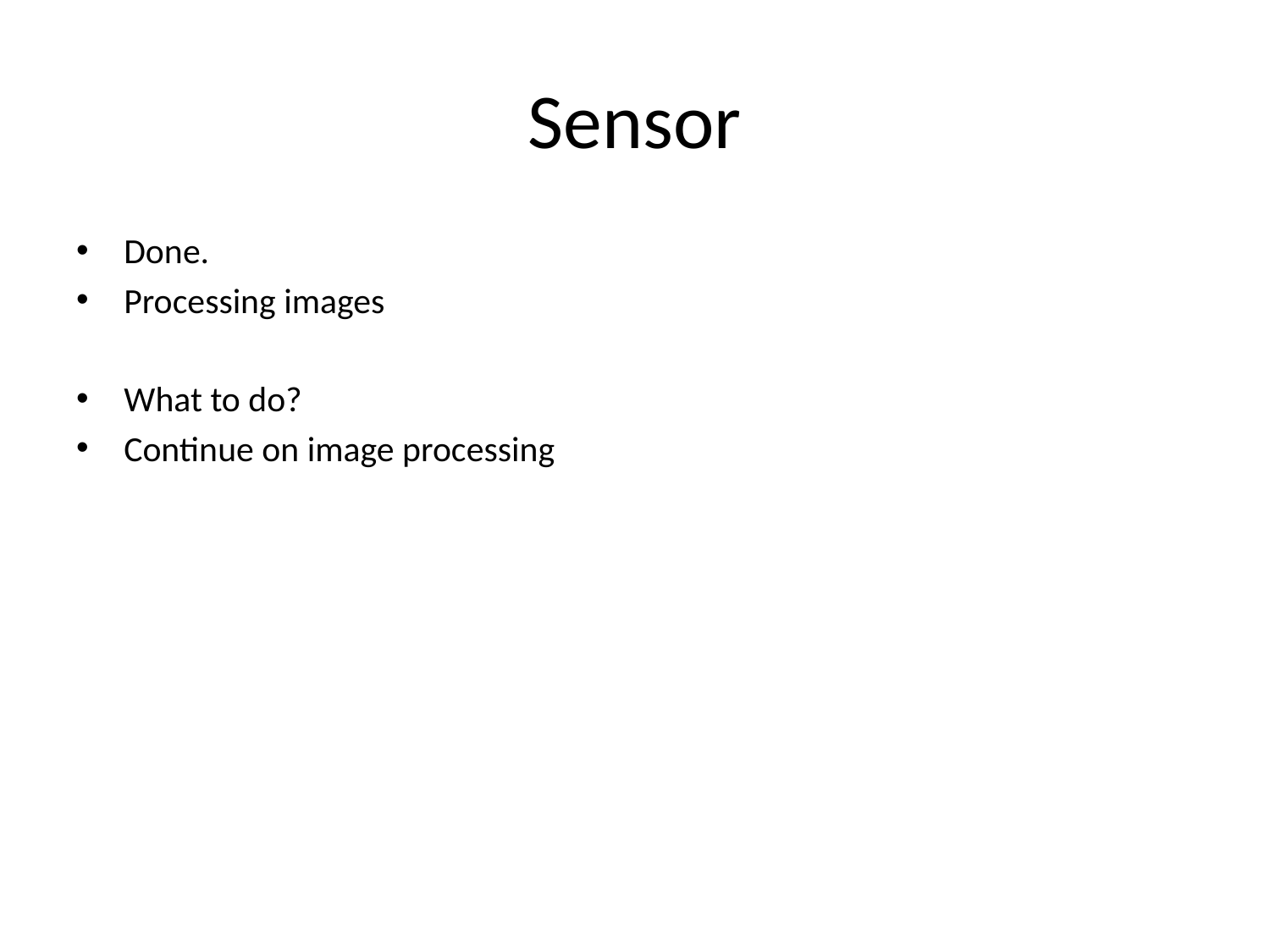

# Sensor
Done.
Processing images

What to do?
Continue on image processing